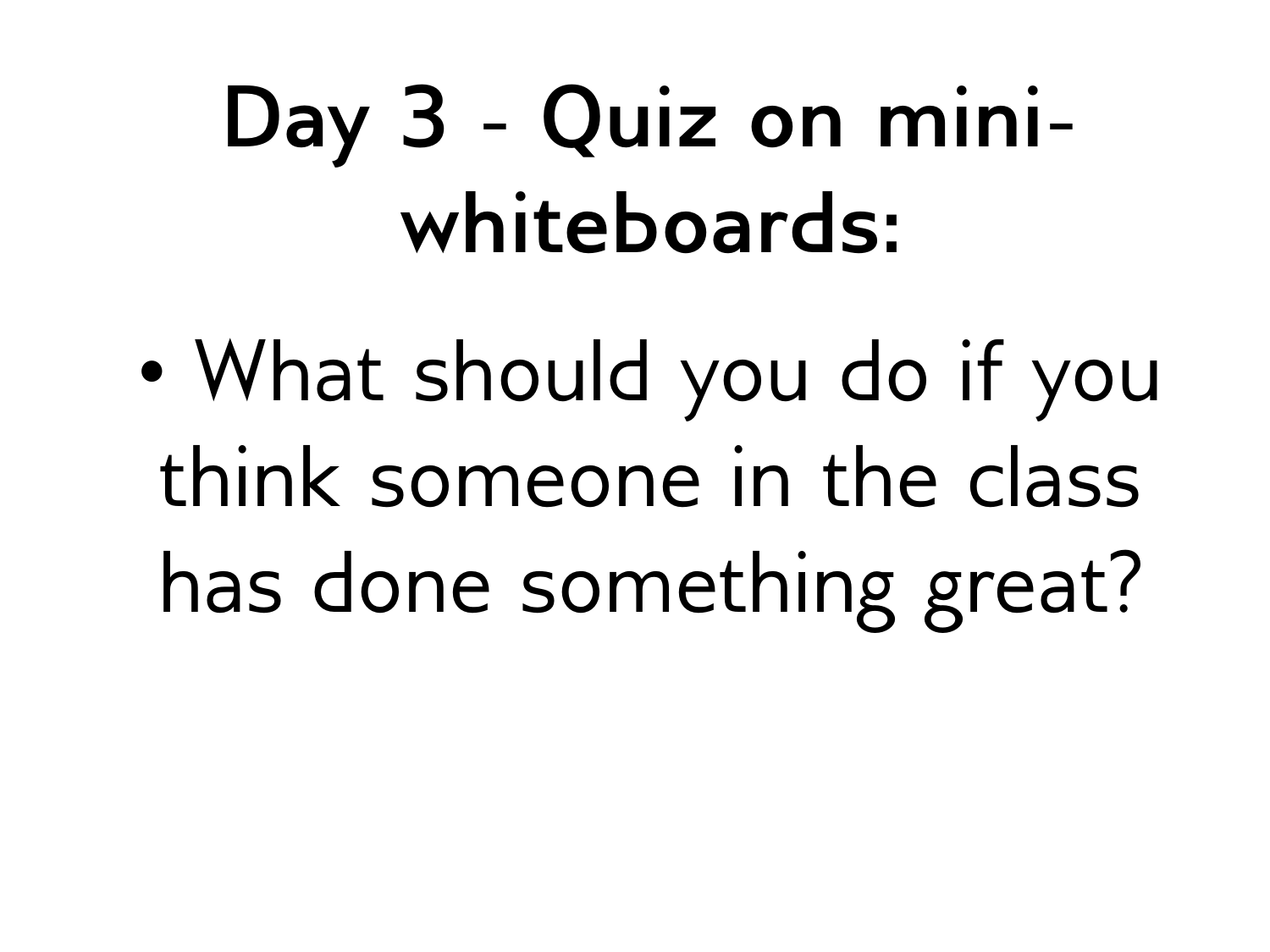

Day 3 - Quiz on mini-whiteboards:

• What should you do if you think someone in the class has done something great?